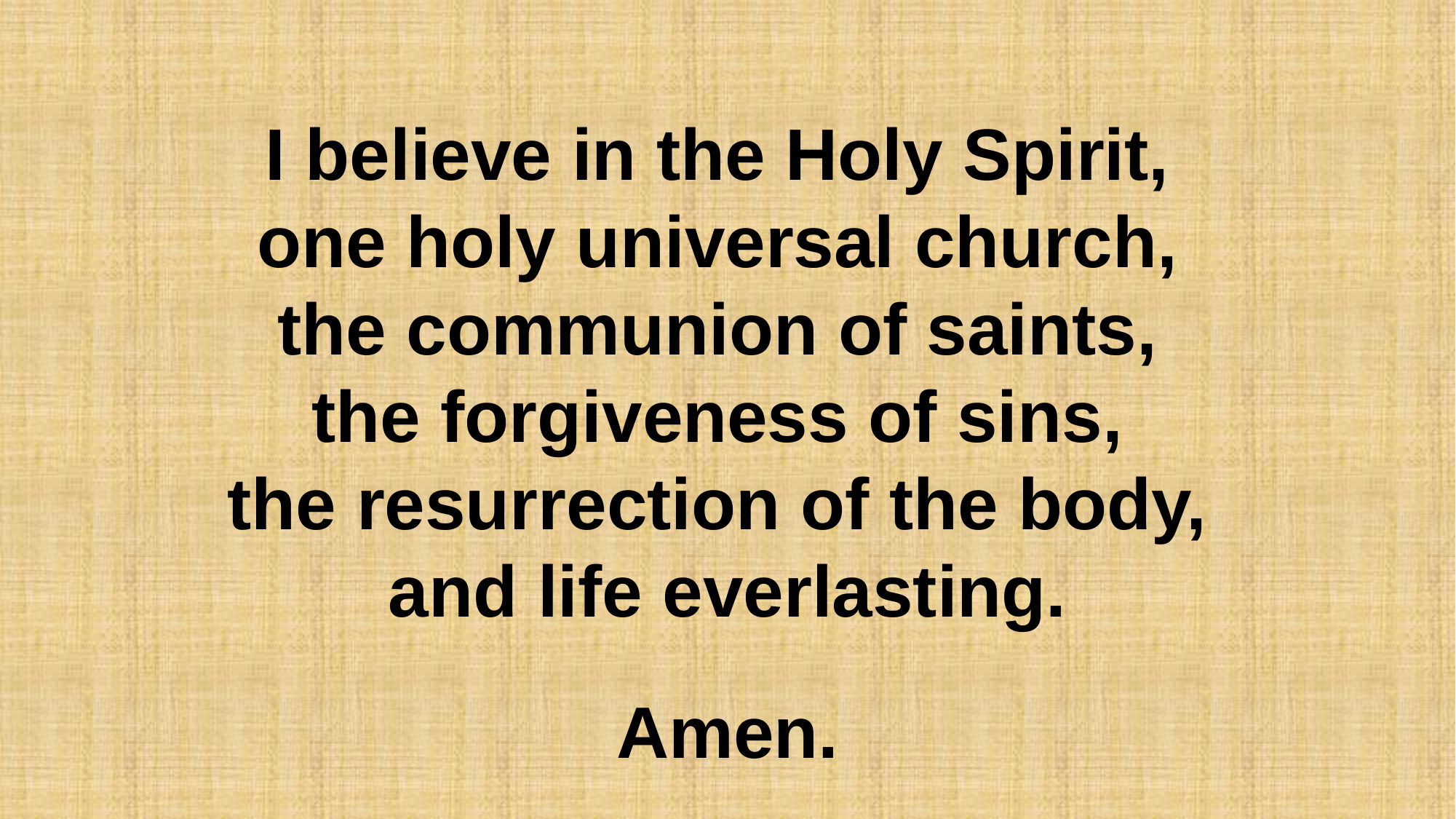

I believe in the Holy Spirit,
one holy universal church,
the communion of saints,
the forgiveness of sins,
the resurrection of the body,
and life everlasting.
Amen.